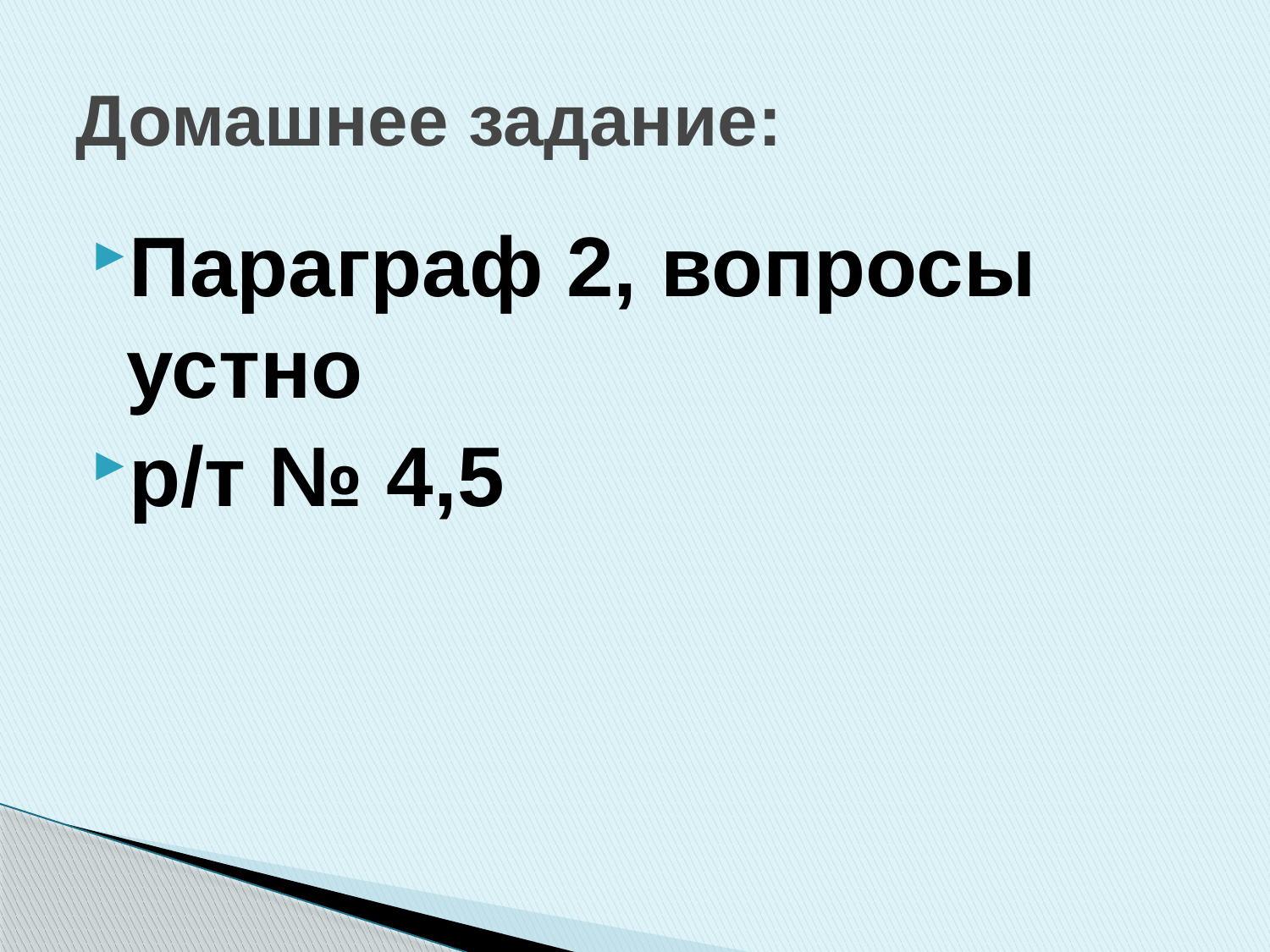

# Домашнее задание:
Параграф 2, вопросы устно
р/т № 4,5